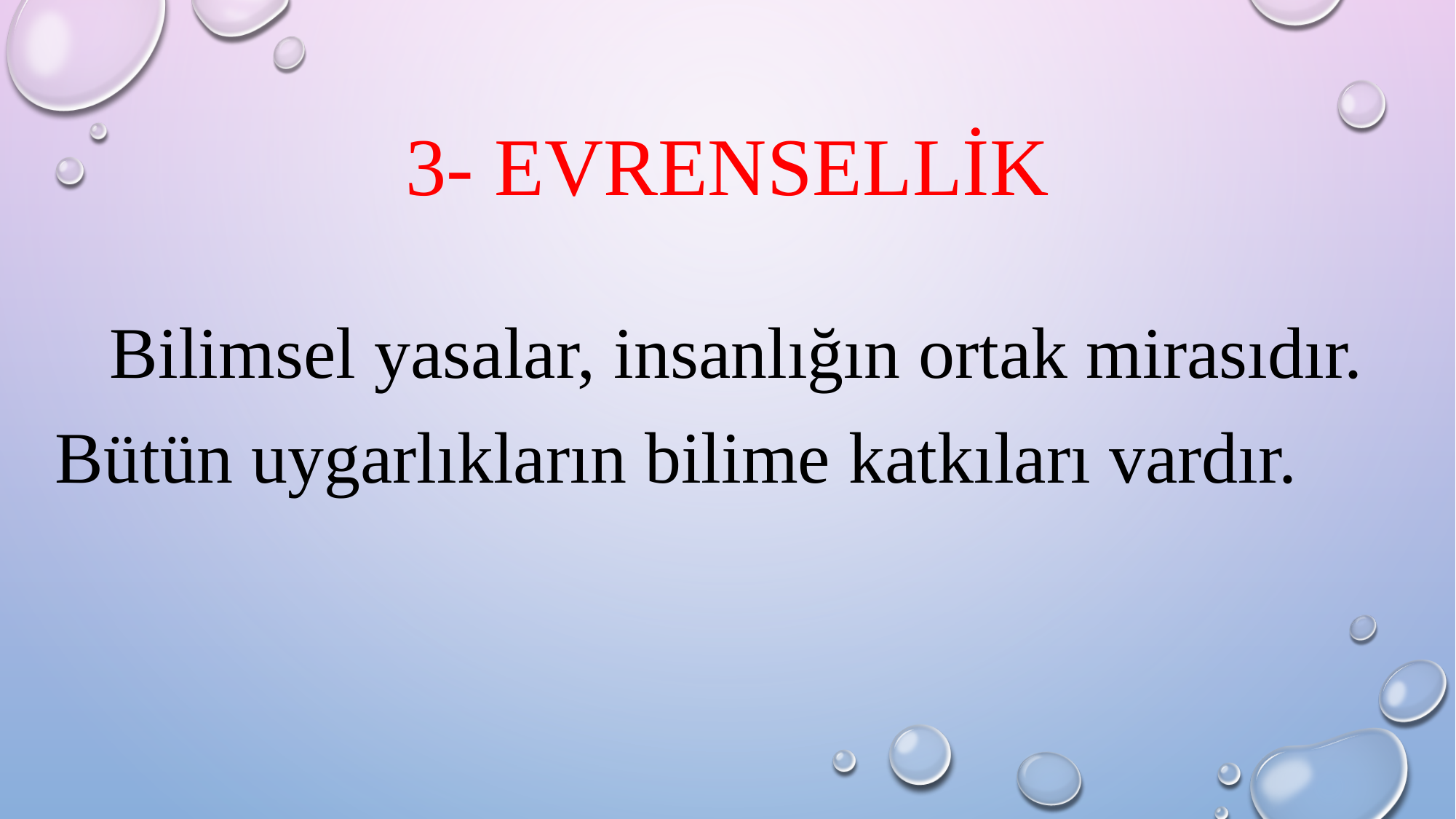

# 3- evrensellik
   Bilimsel yasalar, insanlığın ortak mirasıdır. Bütün uygarlıkların bilime katkıları vardır.